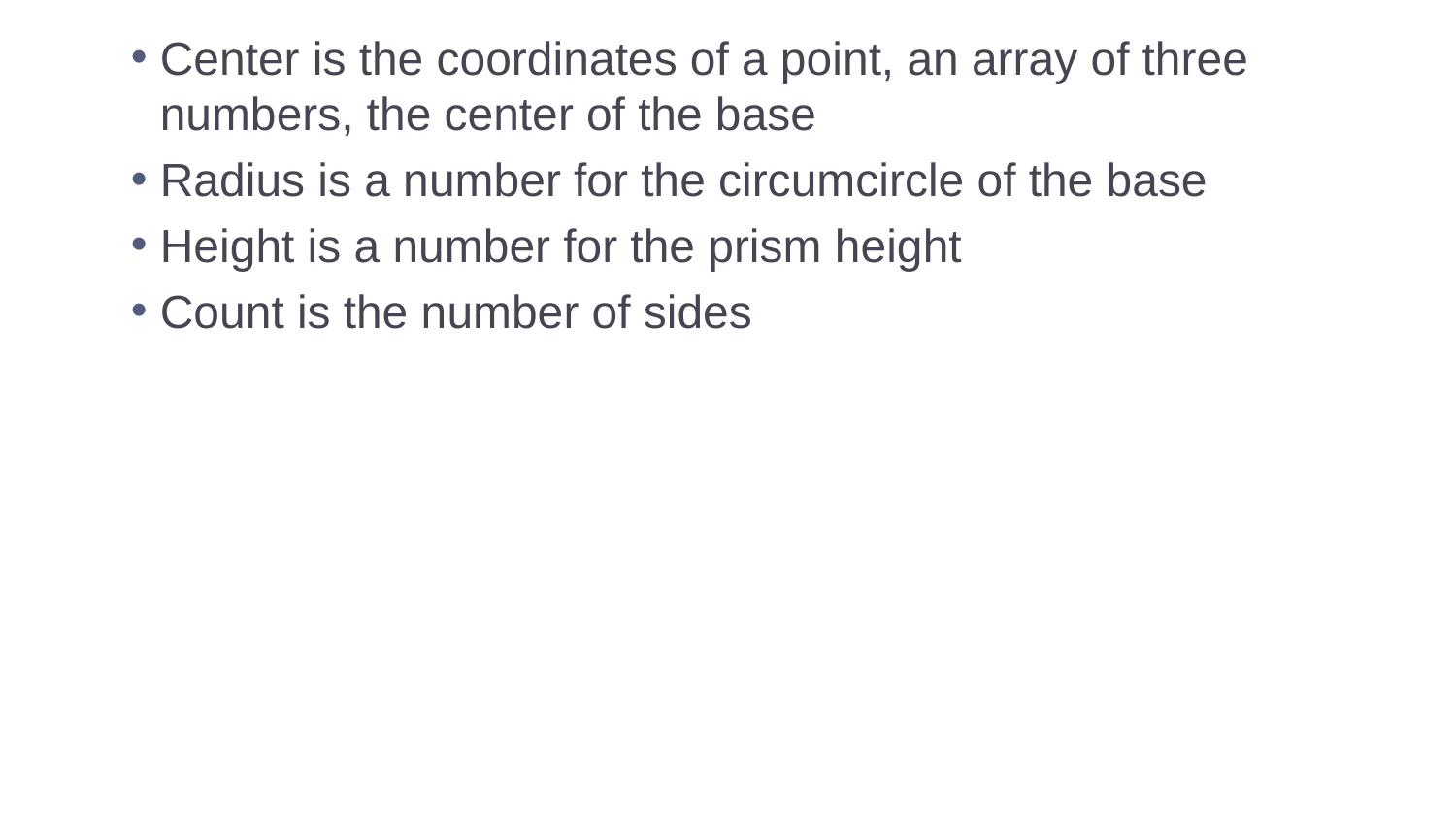

Center is the coordinates of a point, an array of three numbers, the center of the base
Radius is a number for the circumcircle of the base
Height is a number for the prism height
Count is the number of sides